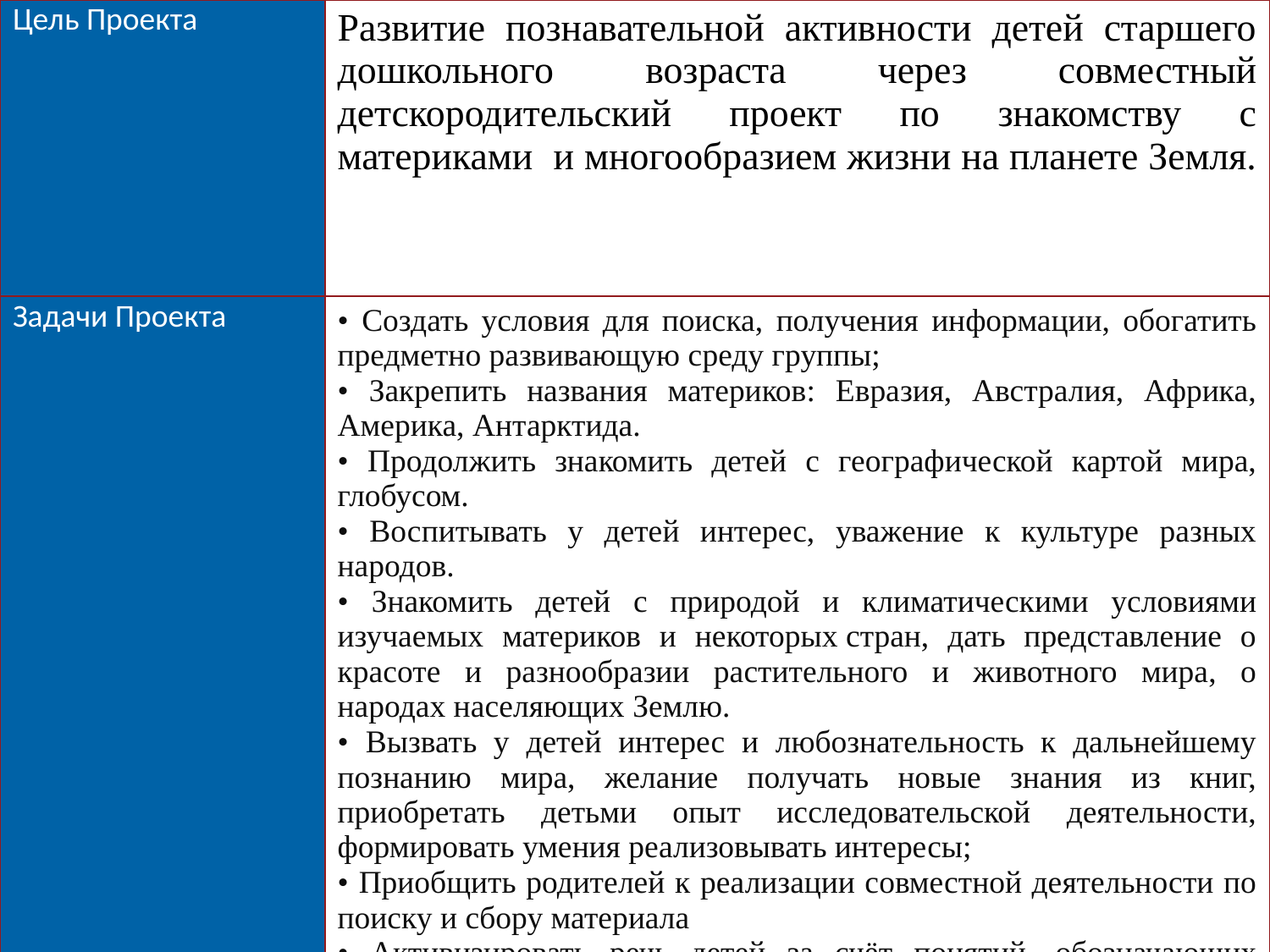

| Цель Проекта | Развитие познавательной активности детей старшего дошкольного возраста через совместный детскородительский проект по знакомству с материками и многообразием жизни на планете Земля. |
| --- | --- |
| Задачи Проекта | • Создать условия для поиска, получения информации, обогатить предметно развивающую среду группы; • Закрепить названия материков: Евразия, Австралия, Африка, Америка, Антарктида. • Продолжить знакомить детей с географической картой мира, глобусом. • Воспитывать у детей интерес, уважение к культуре разных народов. • Знакомить детей с природой и климатическими условиями изучаемых материков и некоторых стран, дать представление о красоте и разнообразии растительного и животного мира, о народах населяющих Землю. • Вызвать у детей интерес и любознательность к дальнейшему познанию мира, желание получать новые знания из книг, приобретать детьми опыт исследовательской деятельности, формировать умения реализовывать интересы; • Приобщить родителей к реализации совместной деятельности по поиску и сбору материала • Активизировать речь детей за счёт понятий, обозначающих индивидуальные особенности животных (для чего горб верблюду, почему у жирафа длинная шея и т. д., климата ), пополнить словарь детей, развивать монологическую и диалогическую речь. |
4